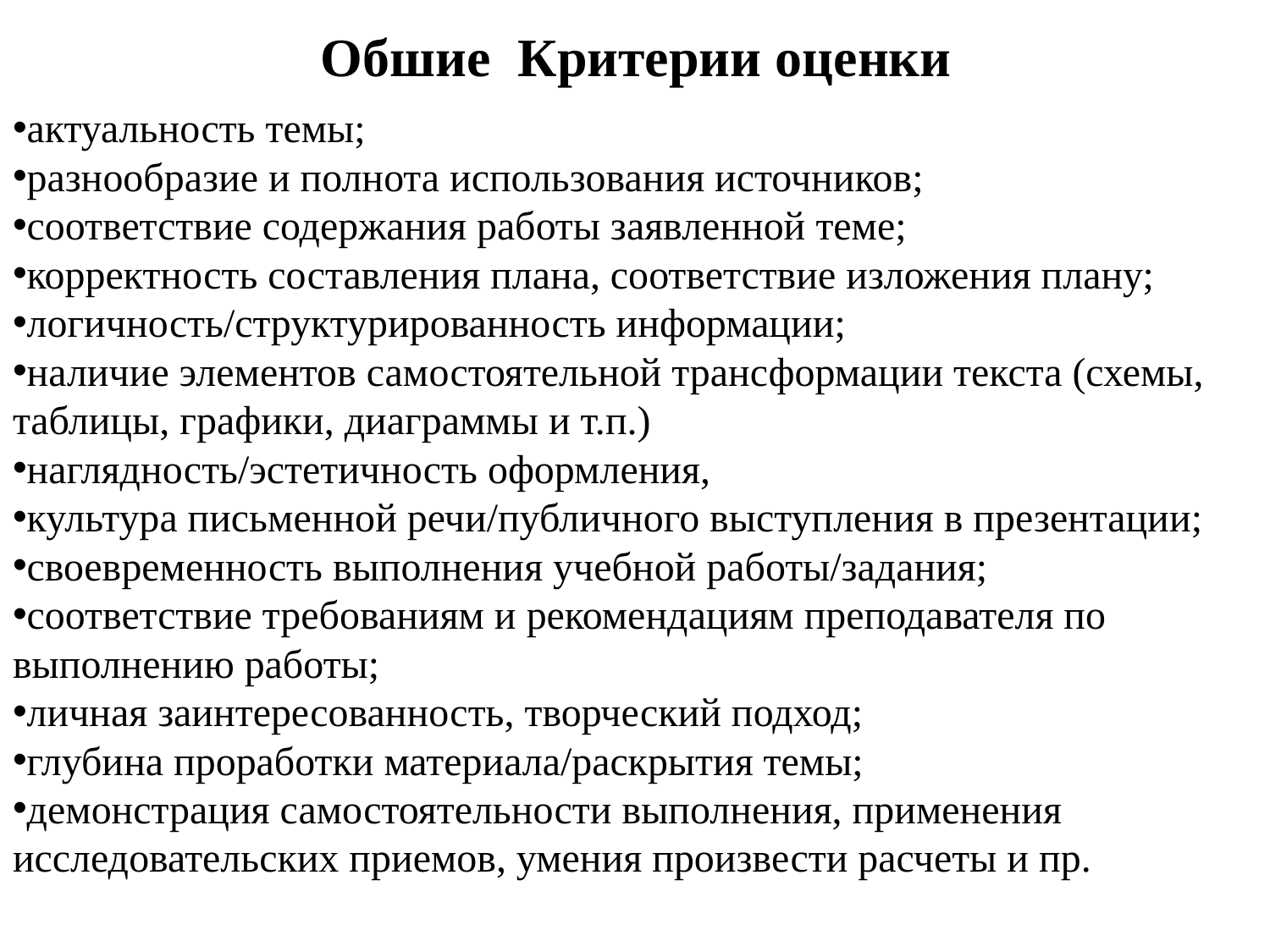

# Обшие  Критерии оценки
актуальность темы;
разнообразие и полнота использования источников;
соответствие содержания работы заявленной теме;
корректность составления плана, соответствие изложения плану;
логичность/структурированность информации;
наличие элементов самостоятельной трансформации текста (схемы, таблицы, графики, диаграммы и т.п.)
наглядность/эстетичность оформления,
культура письменной речи/публичного выступления в презентации;
своевременность выполнения учебной работы/задания;
соответствие требованиям и рекомендациям преподавателя по выполнению работы;
личная заинтересованность, творческий подход;
глубина проработки материала/раскрытия темы;
демонстрация самостоятельности выполнения, применения исследовательских приемов, умения произвести расчеты и пр.